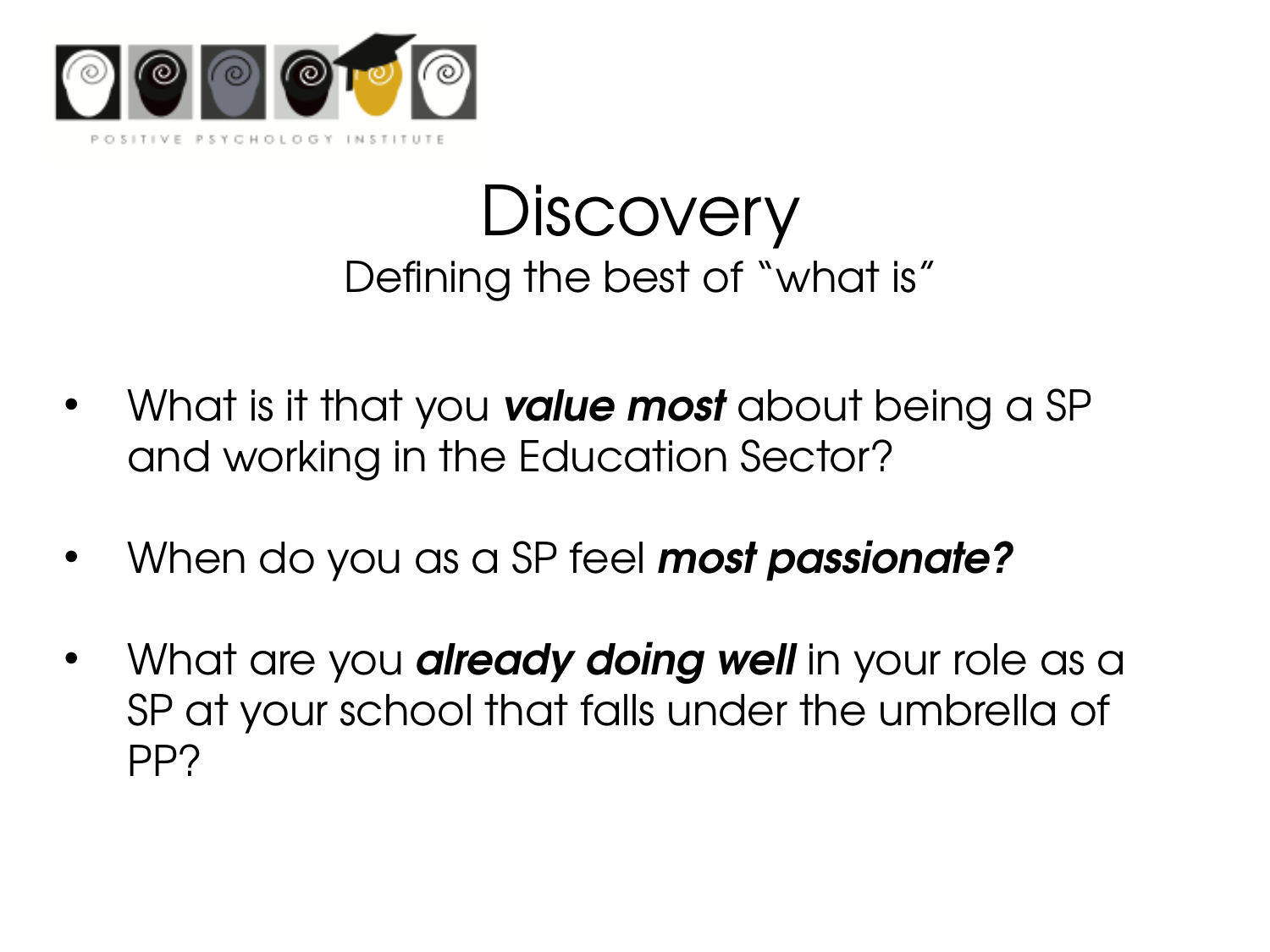

Discovery
Defining the best of “what is”
What is it that you value most about being a SP and working in the Education Sector?

When do you as a SP feel most passionate?

What are you already doing well in your role as a SP at your school that falls under the umbrella of PP?